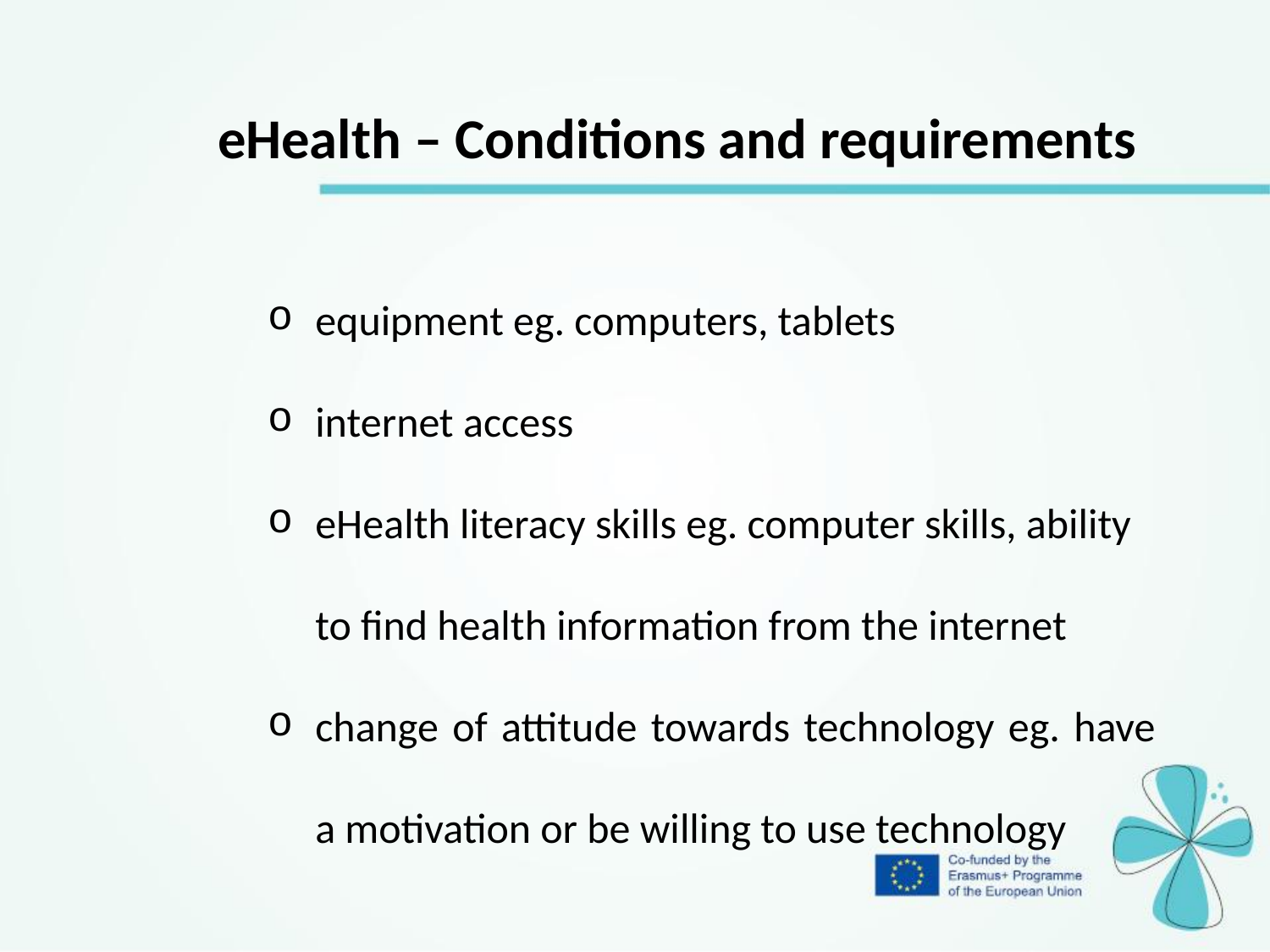

eHealth – Conditions and requirements
equipment eg. computers, tablets
internet access
eHealth literacy skills eg. computer skills, ability to find health information from the internet
change of attitude towards technology eg. have a motivation or be willing to use technology